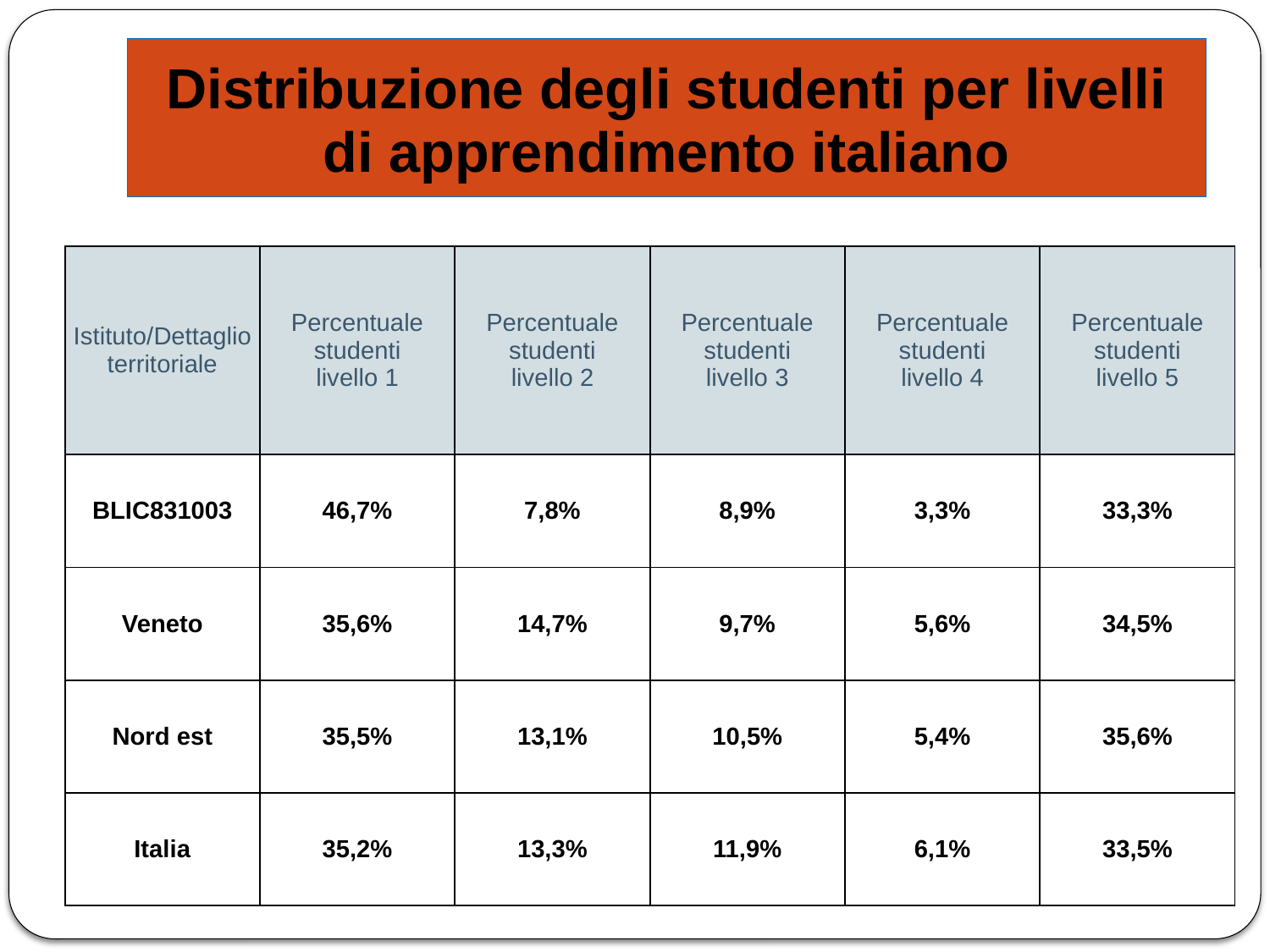

# Distribuzione degli studenti per livelli di apprendimento italiano
| Istituto/Dettaglio territoriale | Percentuale studenti livello 1 | Percentuale studenti livello 2 | Percentuale studenti livello 3 | Percentuale studenti livello 4 | Percentuale studenti livello 5 |
| --- | --- | --- | --- | --- | --- |
| BLIC831003 | 46,7% | 7,8% | 8,9% | 3,3% | 33,3% |
| Veneto | 35,6% | 14,7% | 9,7% | 5,6% | 34,5% |
| Nord est | 35,5% | 13,1% | 10,5% | 5,4% | 35,6% |
| Italia | 35,2% | 13,3% | 11,9% | 6,1% | 33,5% |